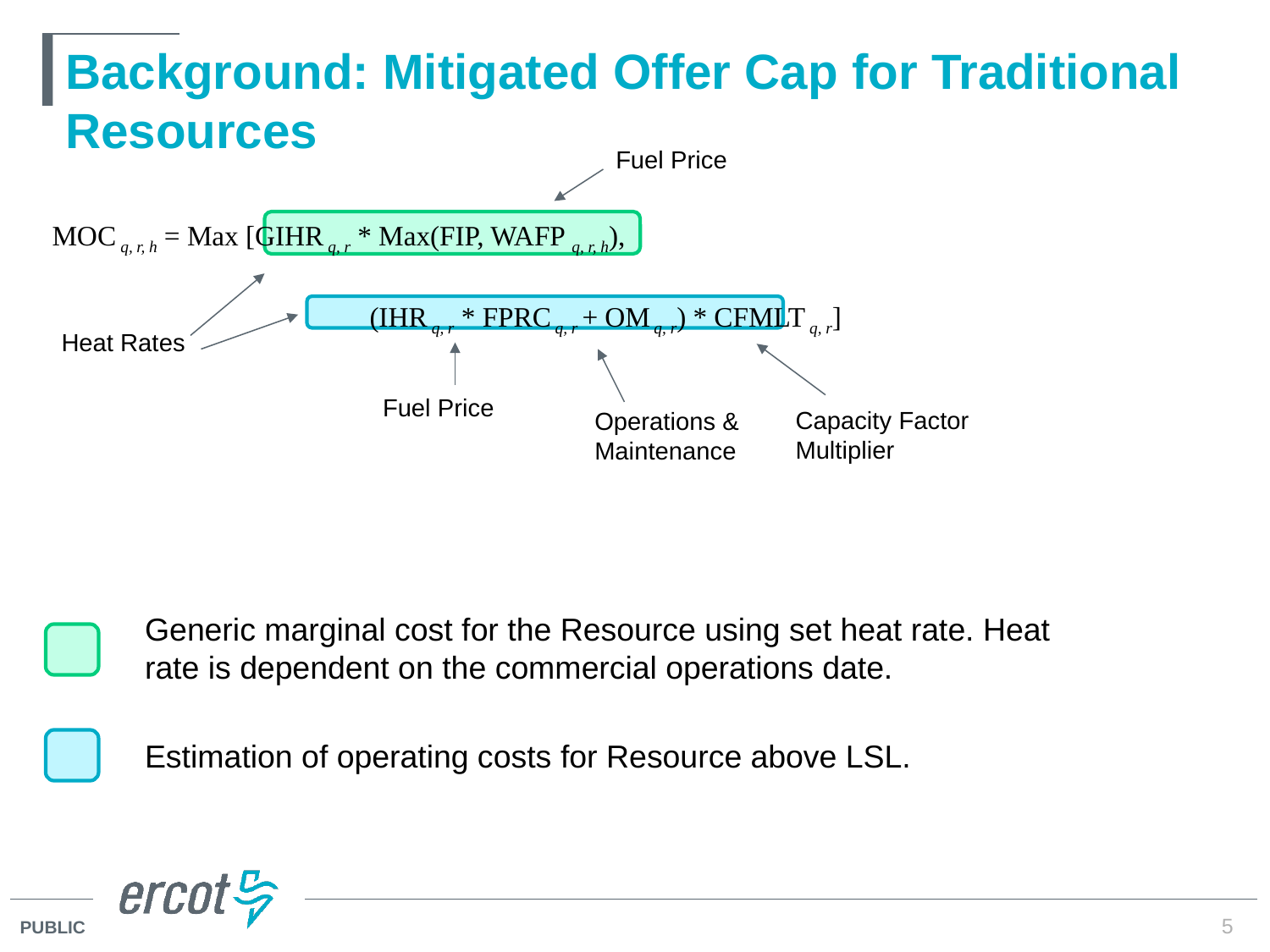

# Background: Mitigated Offer Cap for Traditional Resources
Fuel Price
MOC q, r, h = Max [GIHR q, r * Max(FIP, WAFP q, r, h),
			(IHR q, r * FPRC q, r + OM q, r) * CFMLT q, r]

Heat Rates
Fuel Price
Capacity Factor Multiplier
Operations & Maintenance
Generic marginal cost for the Resource using set heat rate. Heat rate is dependent on the commercial operations date.

Estimation of operating costs for Resource above LSL.
5